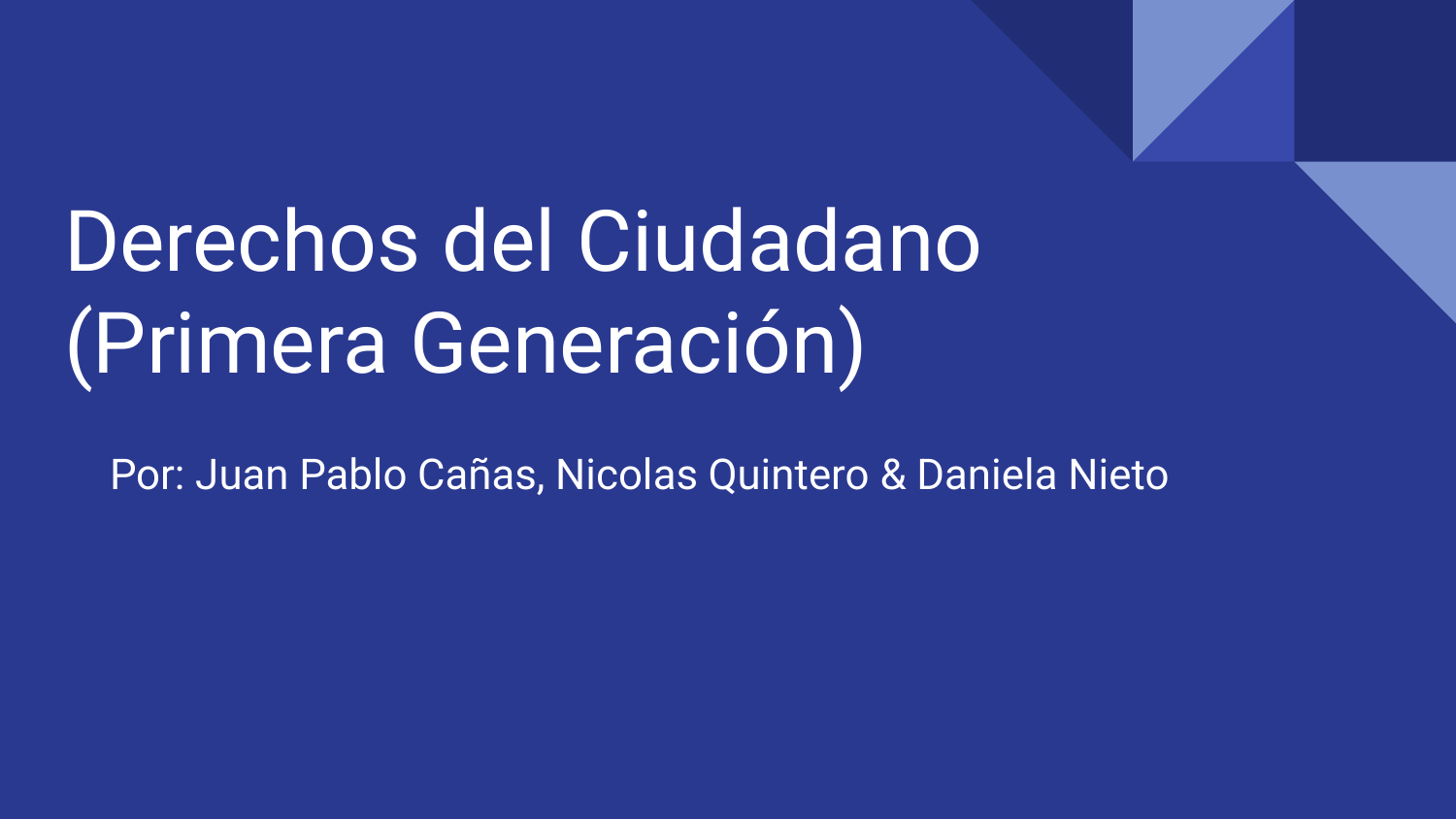

# Derechos del Ciudadano
(Primera Generación)
Por: Juan Pablo Cañas, Nicolas Quintero & Daniela Nieto